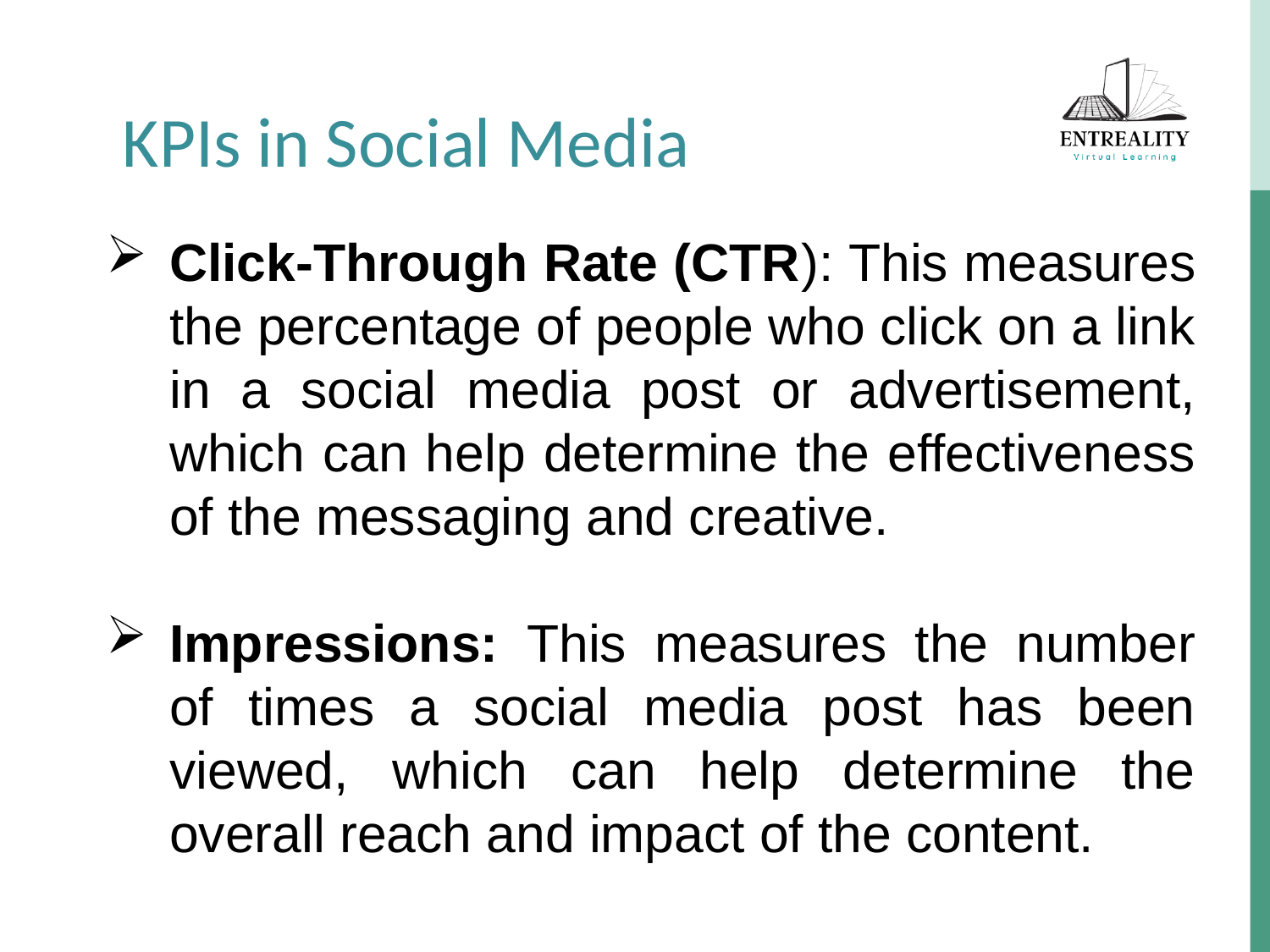

KPIs in Social Media
Click-Through Rate (CTR): This measures the percentage of people who click on a link in a social media post or advertisement, which can help determine the effectiveness of the messaging and creative.

Impressions: This measures the number of times a social media post has been viewed, which can help determine the overall reach and impact of the content.